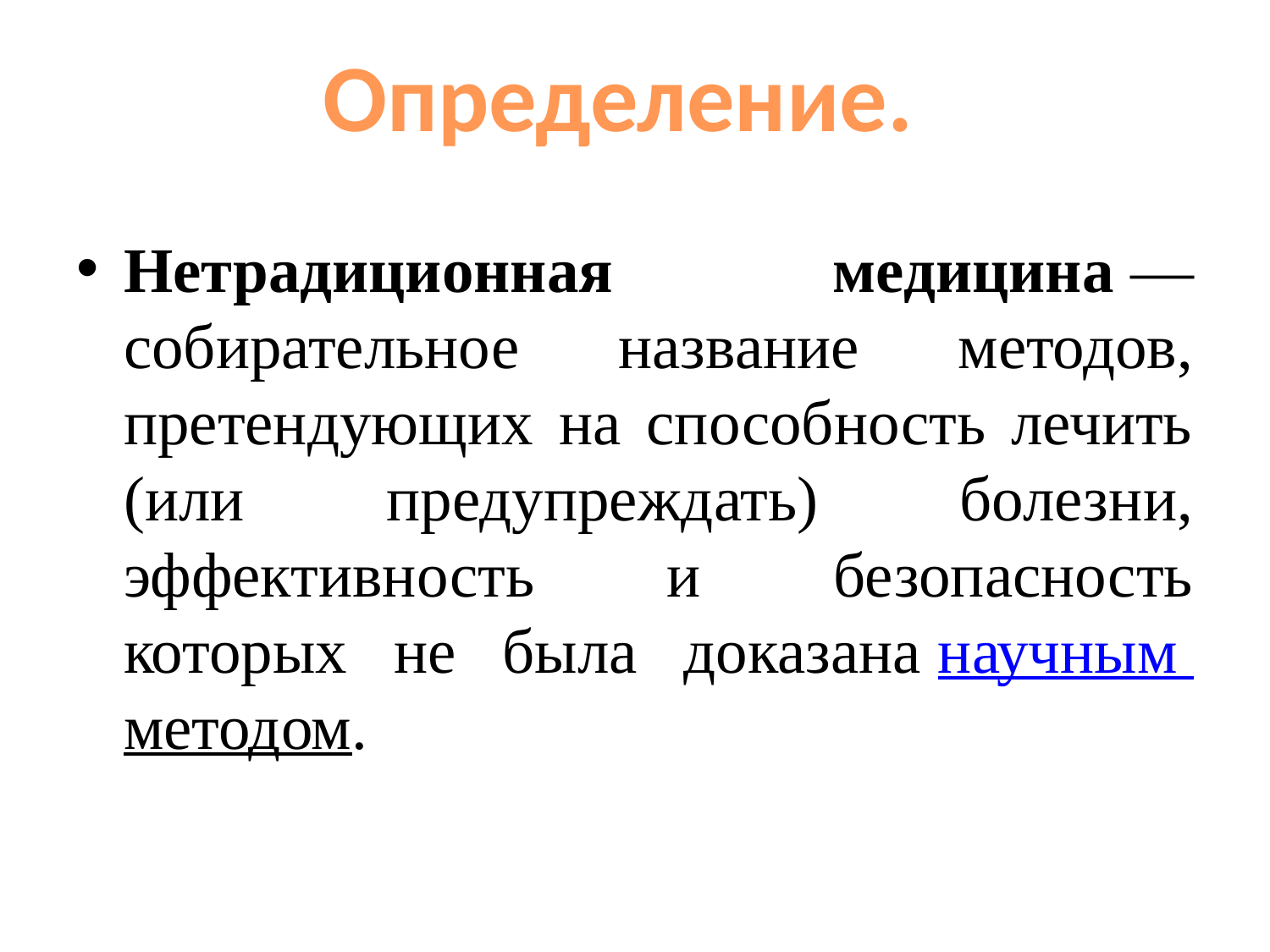

Определение.
Нетрадиционная медицина — собирательное название методов, претендующих на способность лечить (или предупреждать) болезни, эффективность и безопасность которых не была доказана научным методом.